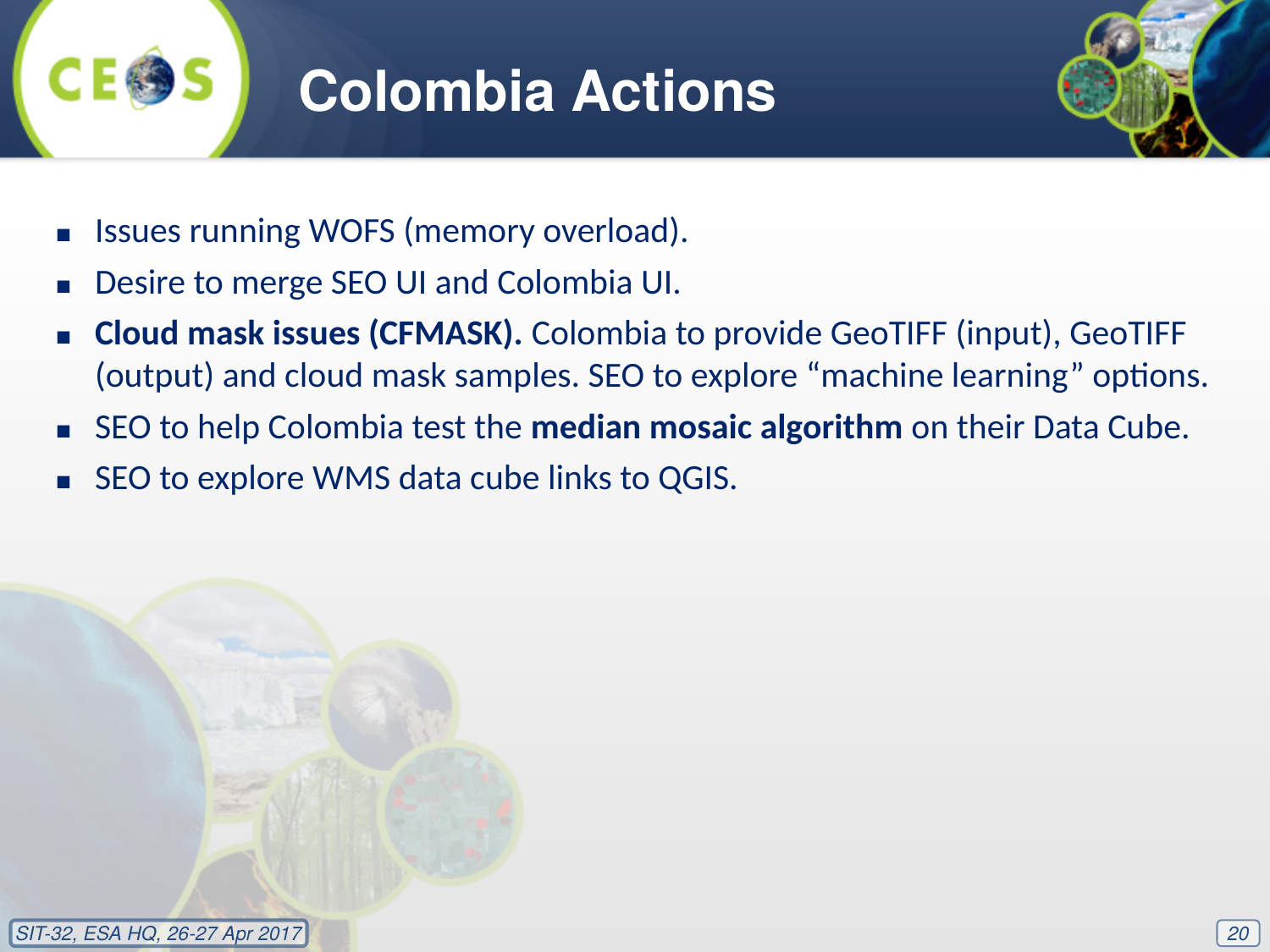

Colombia Actions
Issues running WOFS (memory overload).
Desire to merge SEO UI and Colombia UI.
Cloud mask issues (CFMASK). Colombia to provide GeoTIFF (input), GeoTIFF (output) and cloud mask samples. SEO to explore “machine learning” options.
SEO to help Colombia test the median mosaic algorithm on their Data Cube.
SEO to explore WMS data cube links to QGIS.
20